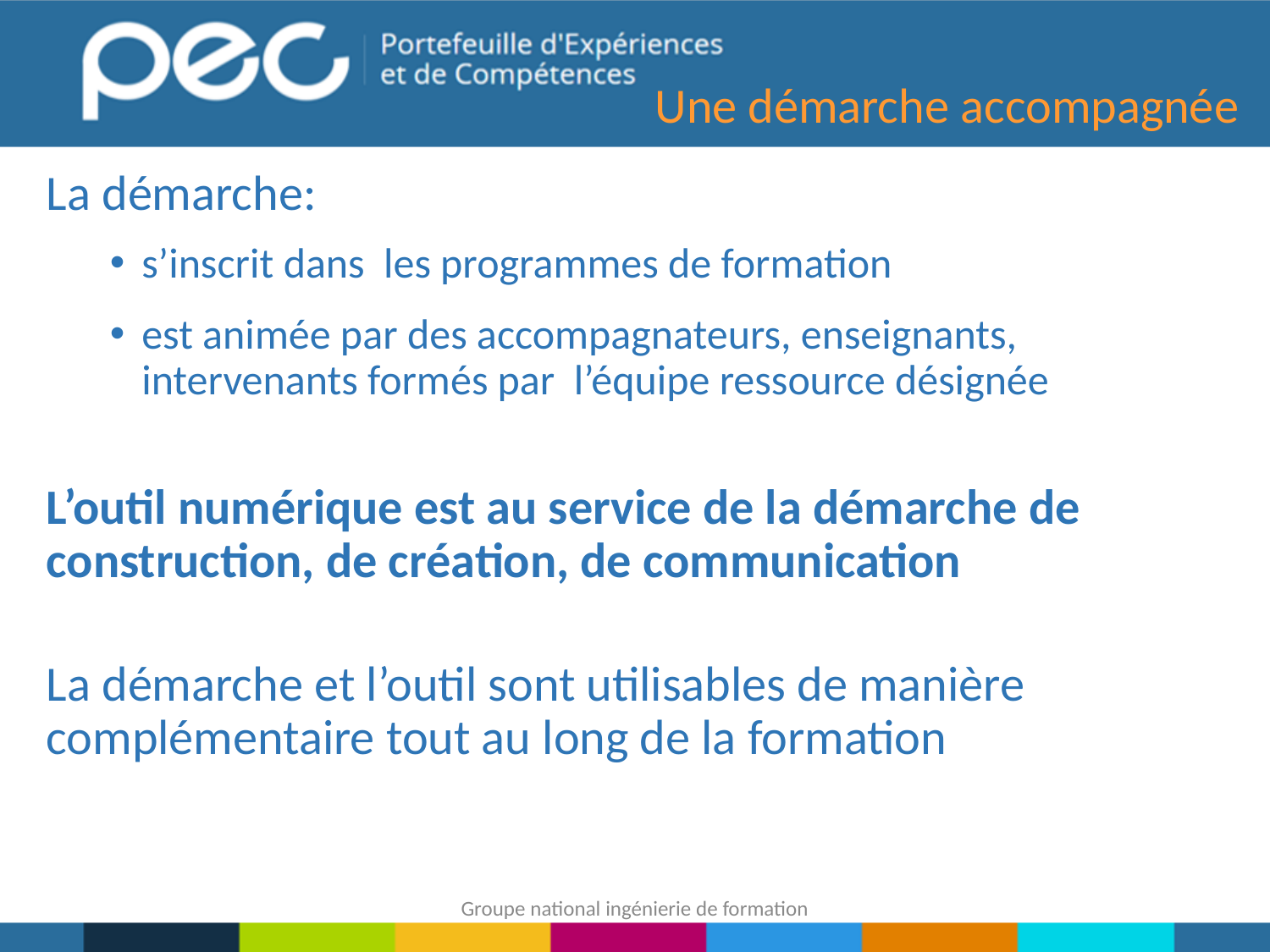

Une démarche accompagnée
La démarche:
s’inscrit dans  les programmes de formation
est animée par des accompagnateurs, enseignants, intervenants formés par  l’équipe ressource désignée
L’outil numérique est au service de la démarche de construction, de création, de communication
La démarche et l’outil sont utilisables de manière complémentaire tout au long de la formation

Groupe national ingénierie de formation